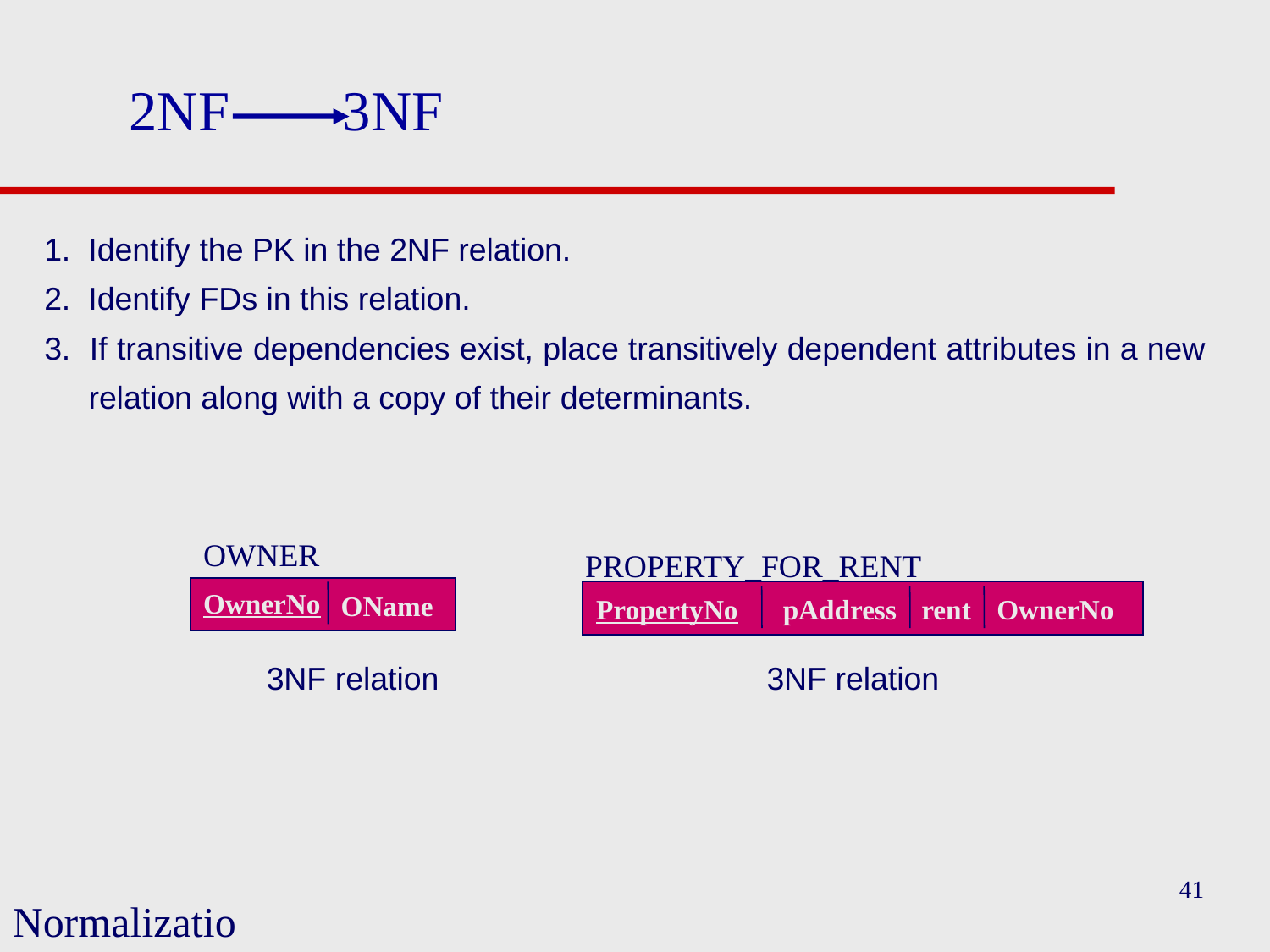

# 2NF        3NF

1.  Identify the PK in the 2NF relation.
2.  Identify FDs in this relation.
3.  If transitive dependencies exist, place transitively dependent attributes in a new
     relation along with a copy of their determinants.

                         3NF relation                                     3NF relation

OWNER
PROPERTY_FOR_RENT

OwnerNo

OName

PropertyNo

pAddress
rent

OwnerNo
41
Normalization